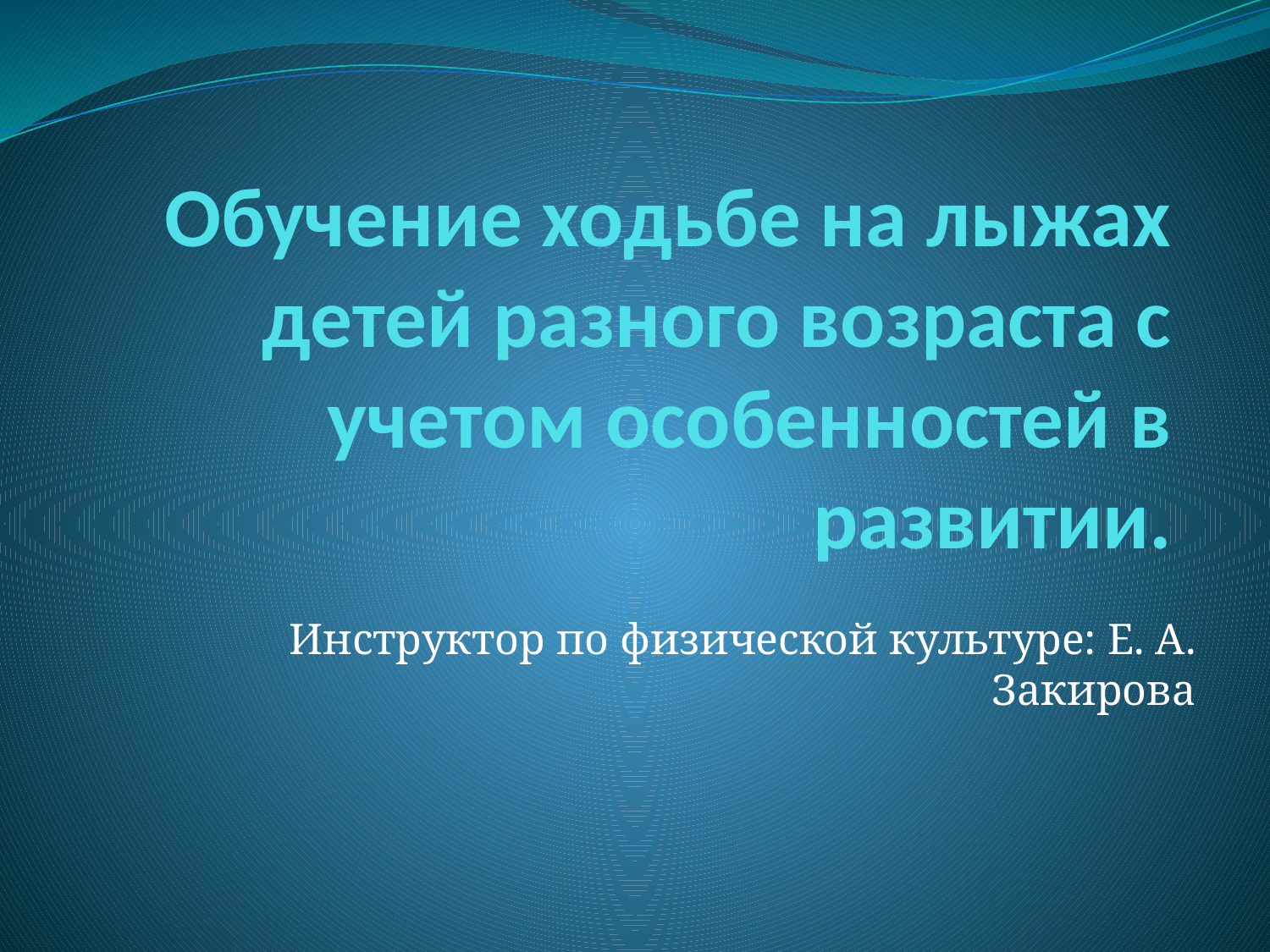

# Обучение ходьбе на лыжах детей разного возраста с учетом особенностей в развитии.
Инструктор по физической культуре: Е. А. Закирова